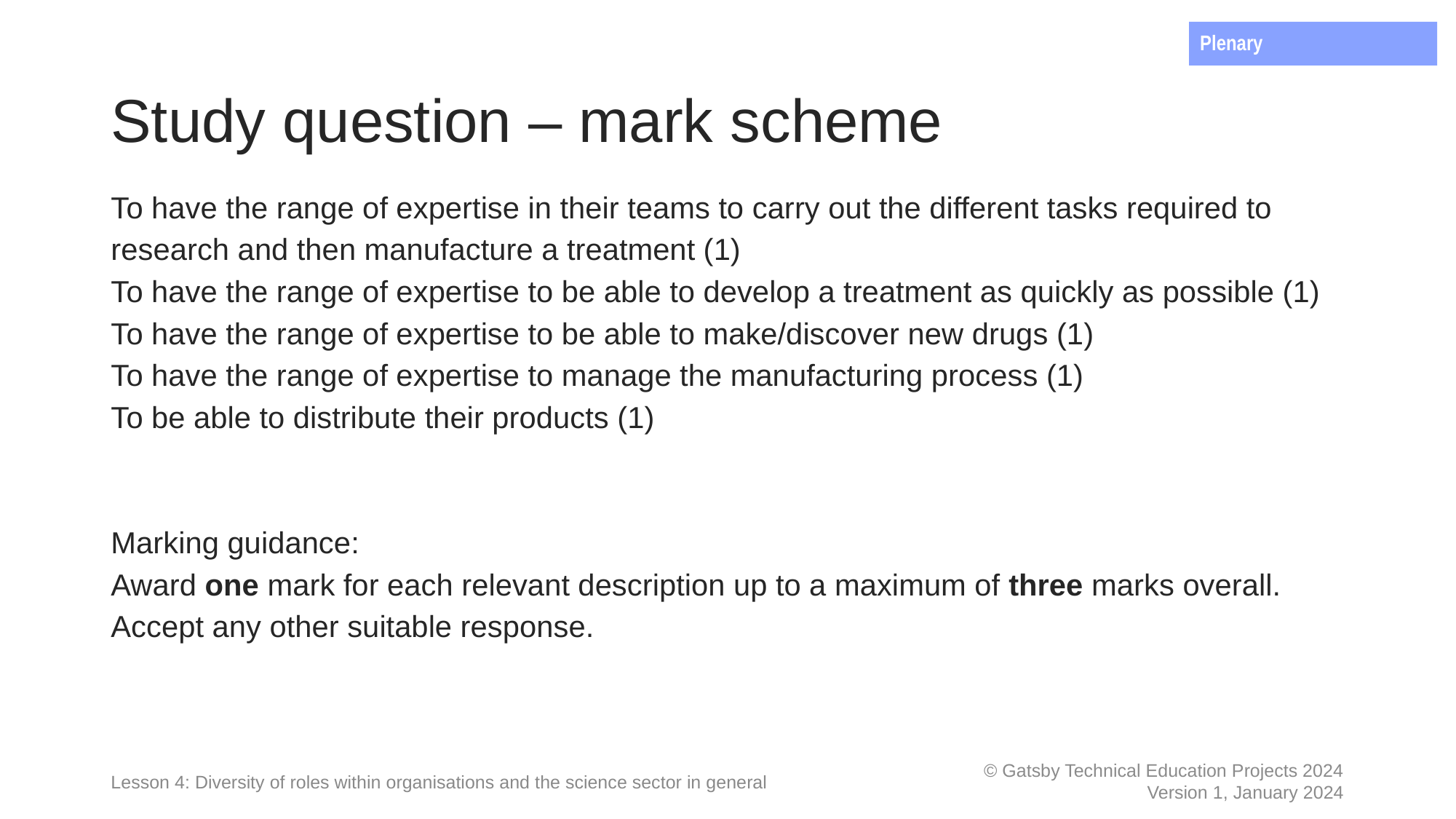

Plenary
# Study question – mark scheme
To have the range of expertise in their teams to carry out the different tasks required to research and then manufacture a treatment (1)
To have the range of expertise to be able to develop a treatment as quickly as possible (1)
To have the range of expertise to be able to make/discover new drugs (1)
To have the range of expertise to manage the manufacturing process (1)
To be able to distribute their products (1)

Marking guidance:
Award one mark for each relevant description up to a maximum of three marks overall.  Accept any other suitable response.

Lesson 4: Diversity of roles within organisations and the science sector in general